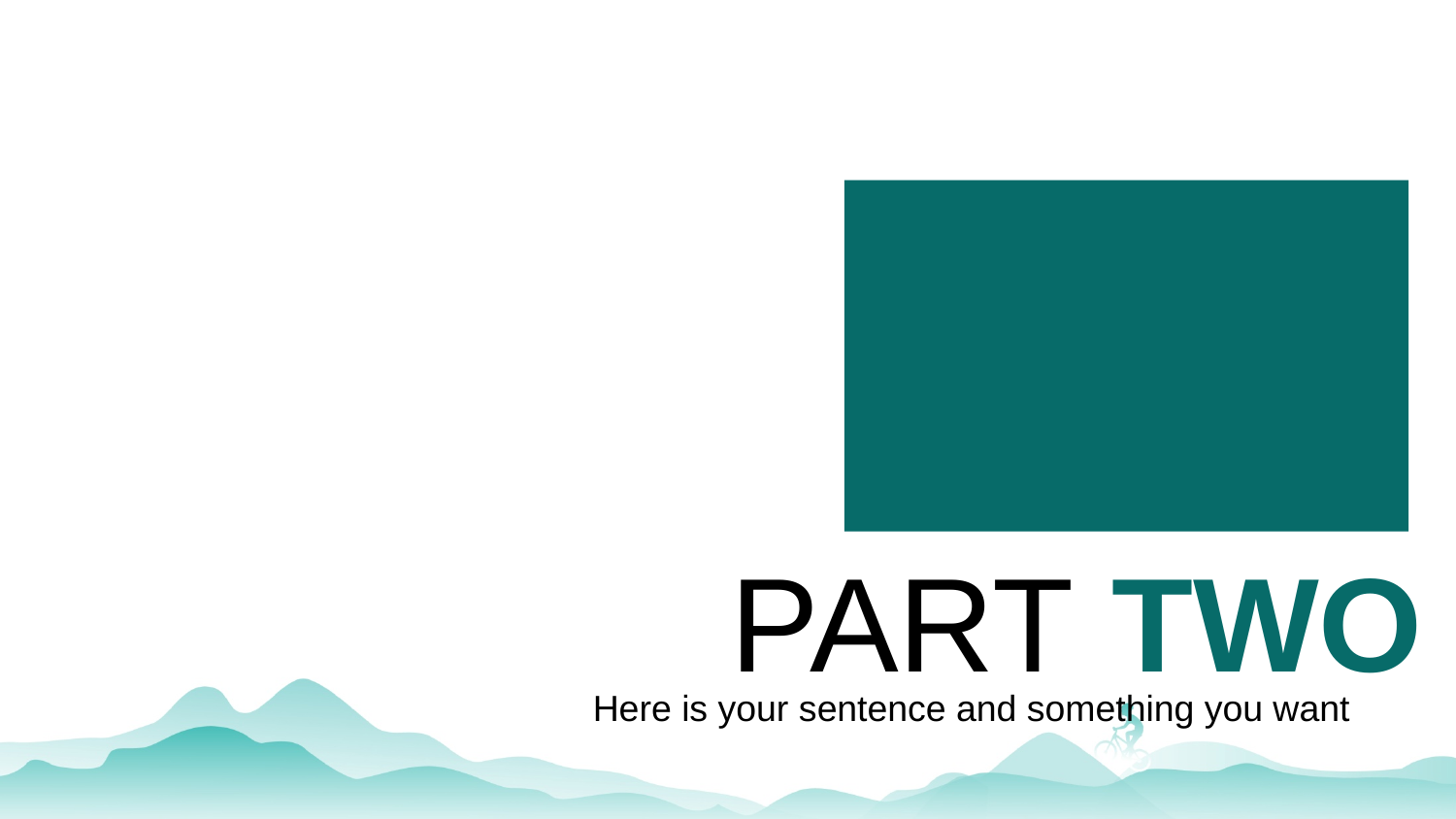

PART TWO
Here is your sentence and something you want